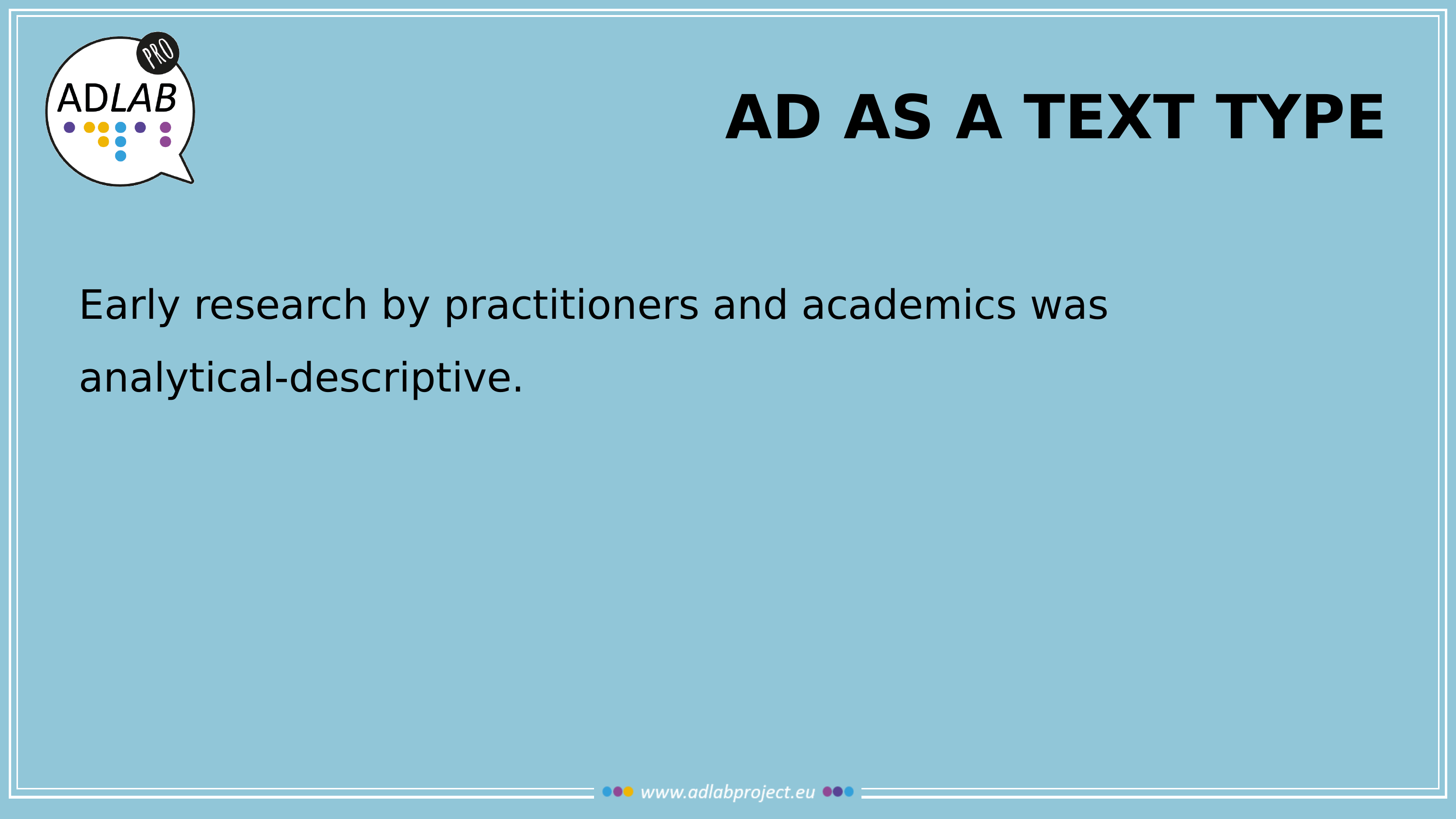

# AD AS A TEXT TYPE
Early research by practitioners and academics was analytical-descriptive.